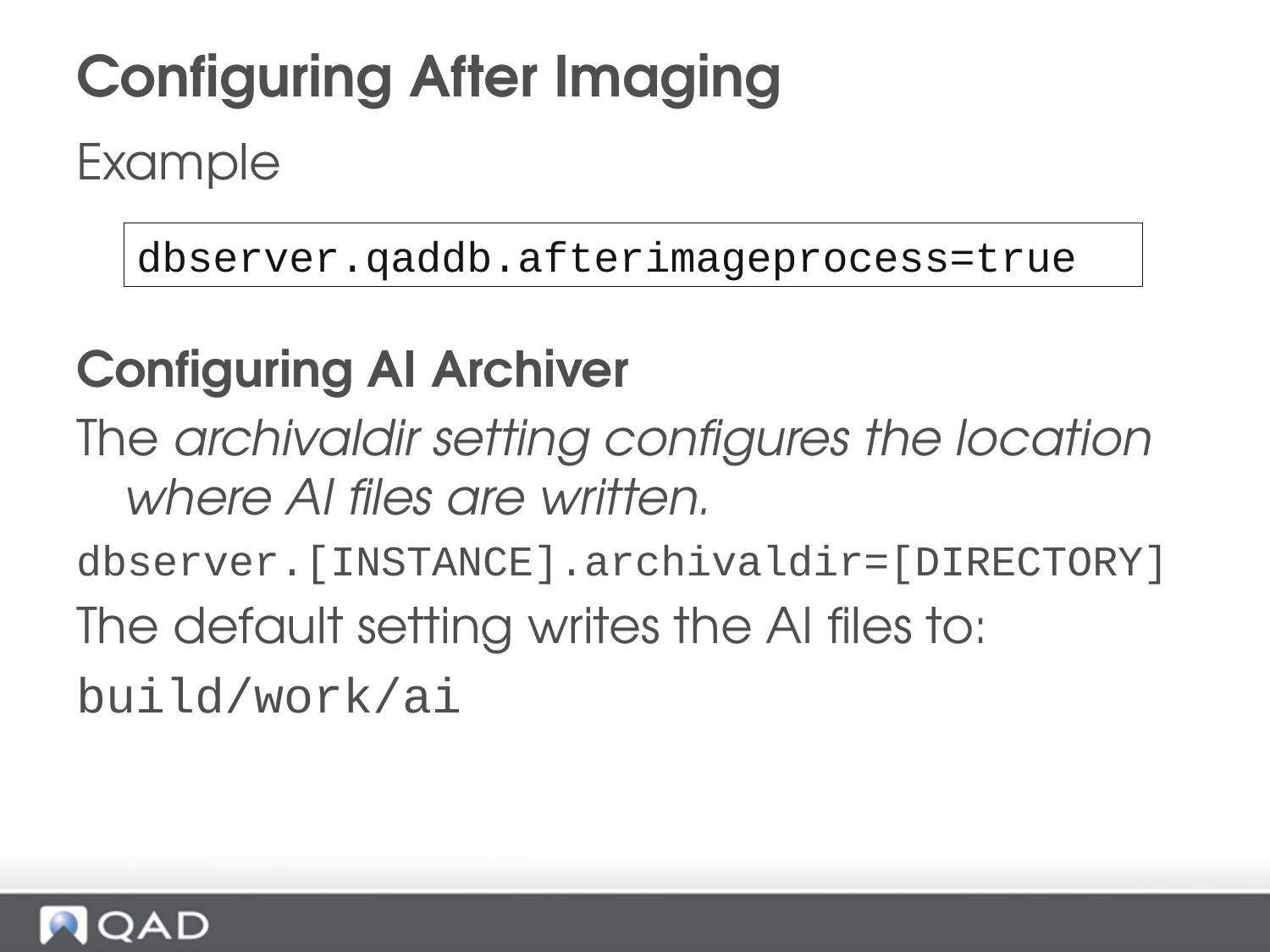

# Configuring After Imaging
Example

Configuring AI Archiver
The archivaldir setting configures the location where AI files are written.
dbserver.[INSTANCE].archivaldir=[DIRECTORY]
The default setting writes the AI files to:
build/work/ai
dbserver.qaddb.afterimageprocess=true